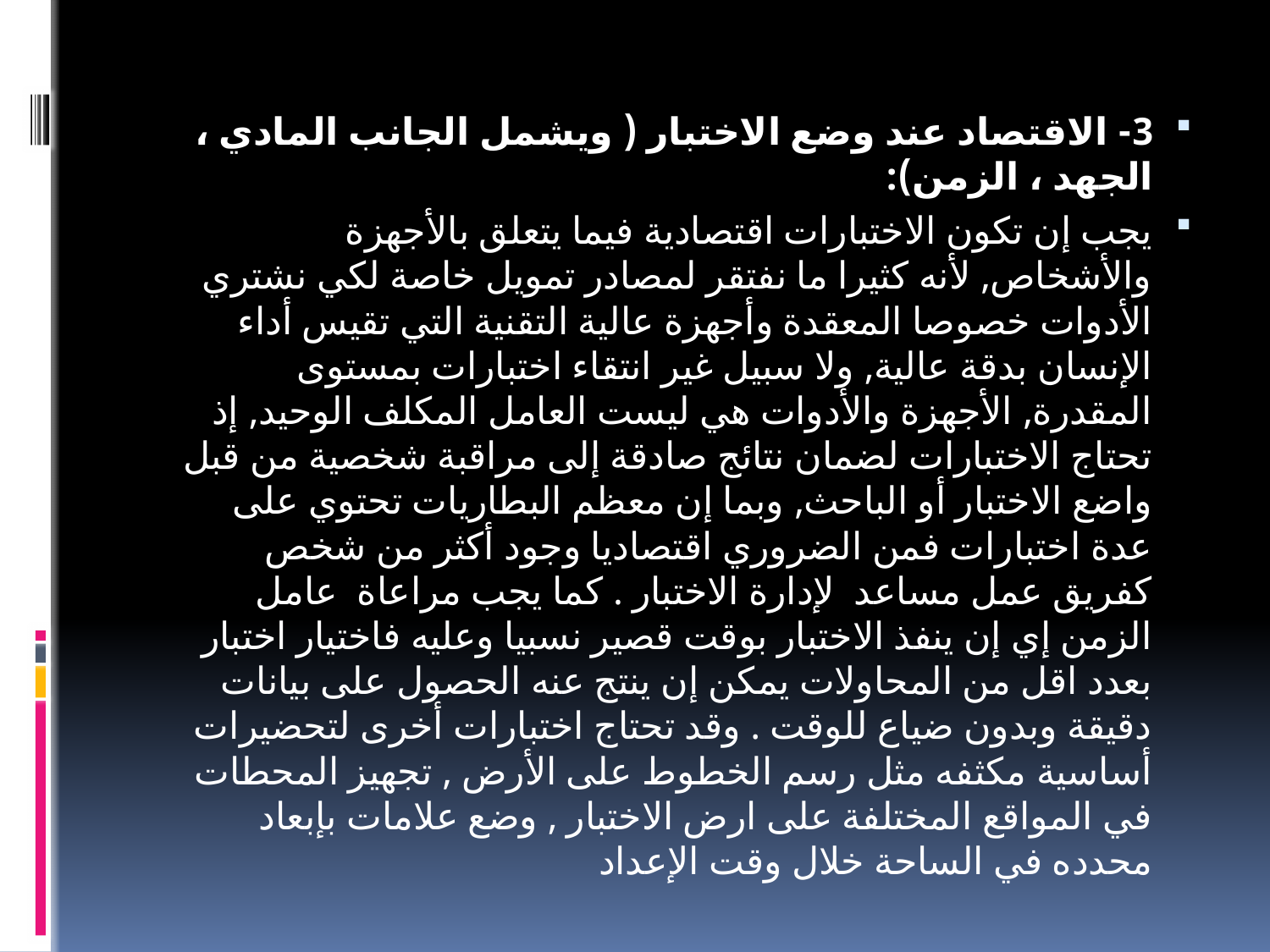

3- الاقتصاد عند وضع الاختبار ( ويشمل الجانب المادي ، الجهد ، الزمن):
يجب إن تكون الاختبارات اقتصادية فيما يتعلق بالأجهزة والأشخاص, لأنه كثيرا ما نفتقر لمصادر تمويل خاصة لكي نشتري الأدوات خصوصا المعقدة وأجهزة عالية التقنية التي تقيس أداء الإنسان بدقة عالية, ولا سبيل غير انتقاء اختبارات بمستوى المقدرة, الأجهزة والأدوات هي ليست العامل المكلف الوحيد, إذ تحتاج الاختبارات لضمان نتائج صادقة إلى مراقبة شخصية من قبل واضع الاختبار أو الباحث, وبما إن معظم البطاريات تحتوي على عدة اختبارات فمن الضروري اقتصاديا وجود أكثر من شخص كفريق عمل مساعد  لإدارة الاختبار . كما يجب مراعاة  عامل الزمن إي إن ينفذ الاختبار بوقت قصير نسبيا وعليه فاختيار اختبار بعدد اقل من المحاولات يمكن إن ينتج عنه الحصول على بيانات دقيقة وبدون ضياع للوقت . وقد تحتاج اختبارات أخرى لتحضيرات أساسية مكثفه مثل رسم الخطوط على الأرض , تجهيز المحطات في المواقع المختلفة على ارض الاختبار , وضع علامات بإبعاد محدده في الساحة خلال وقت الإعداد